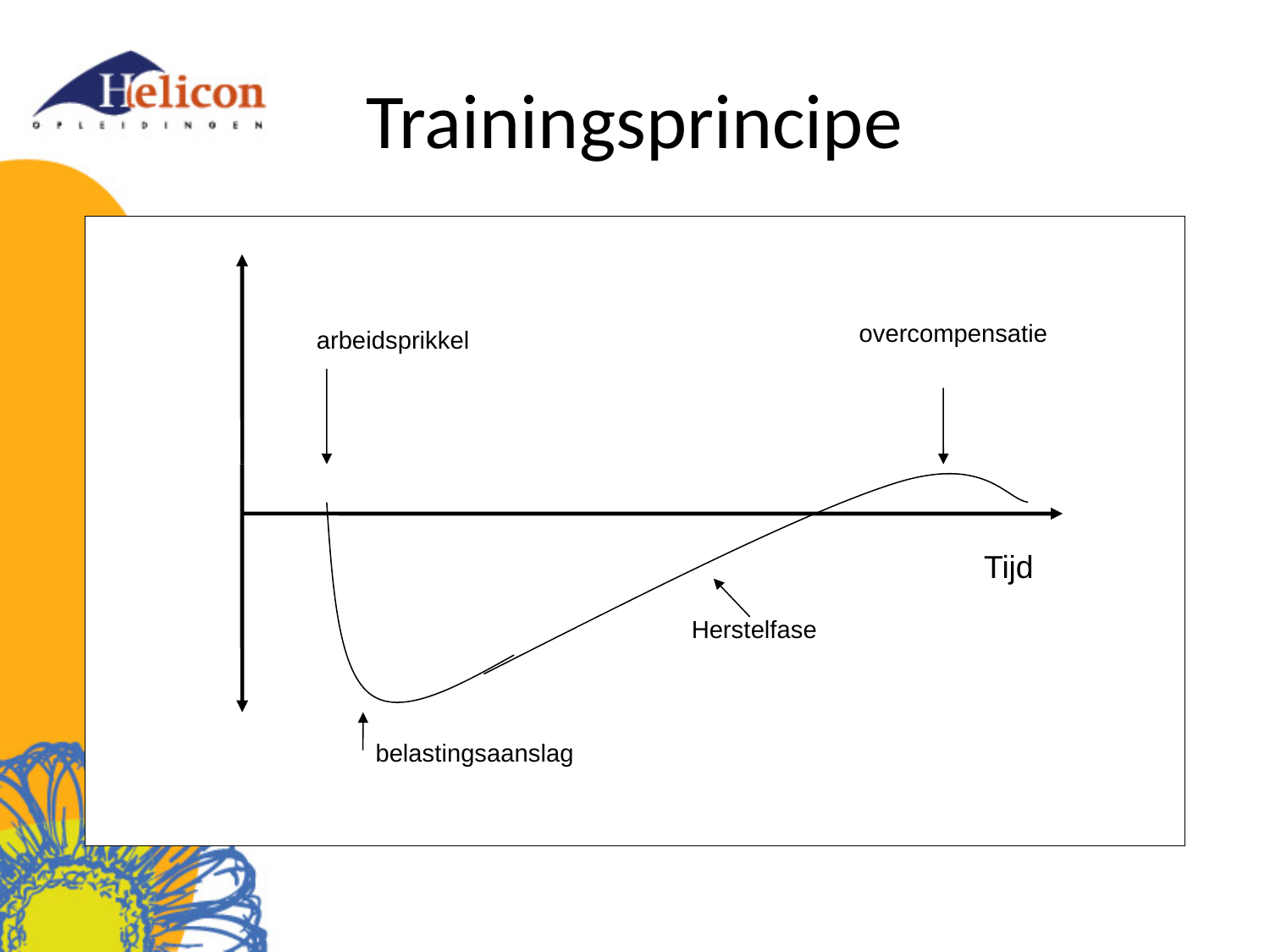

# Trainingsprincipe

overcompensatie
arbeidsprikkel

Tijd

Herstelfase

belastingsaanslag